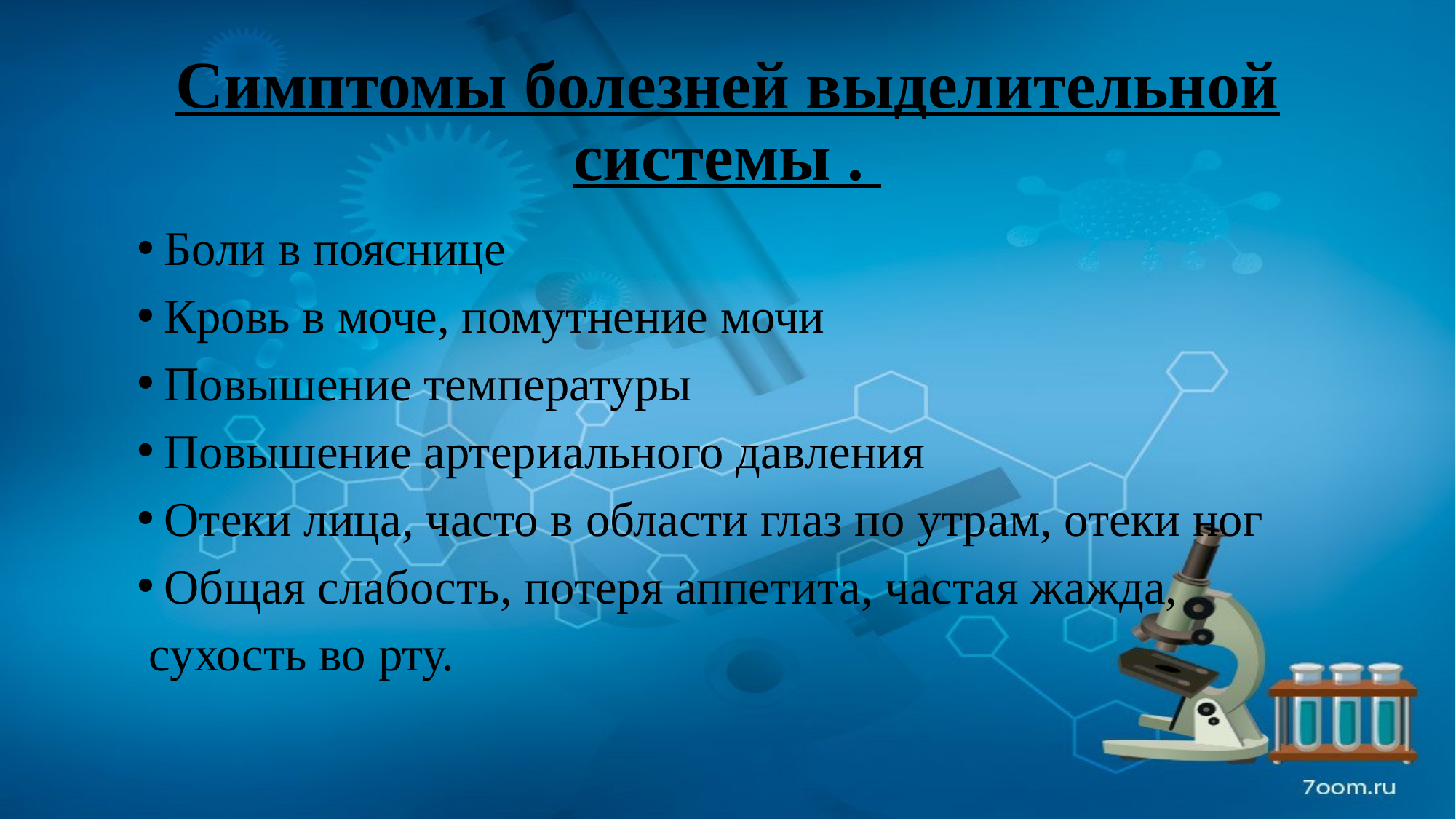

# Симптомы болезней выделительной системы .
Боли в пояснице
Кровь в моче, помутнение мочи
Повышение температуры
Повышение артериального давления
Отеки лица, часто в области глаз по утрам, отеки ног
Общая слабость, потеря аппетита, частая жажда,
 сухость во рту.